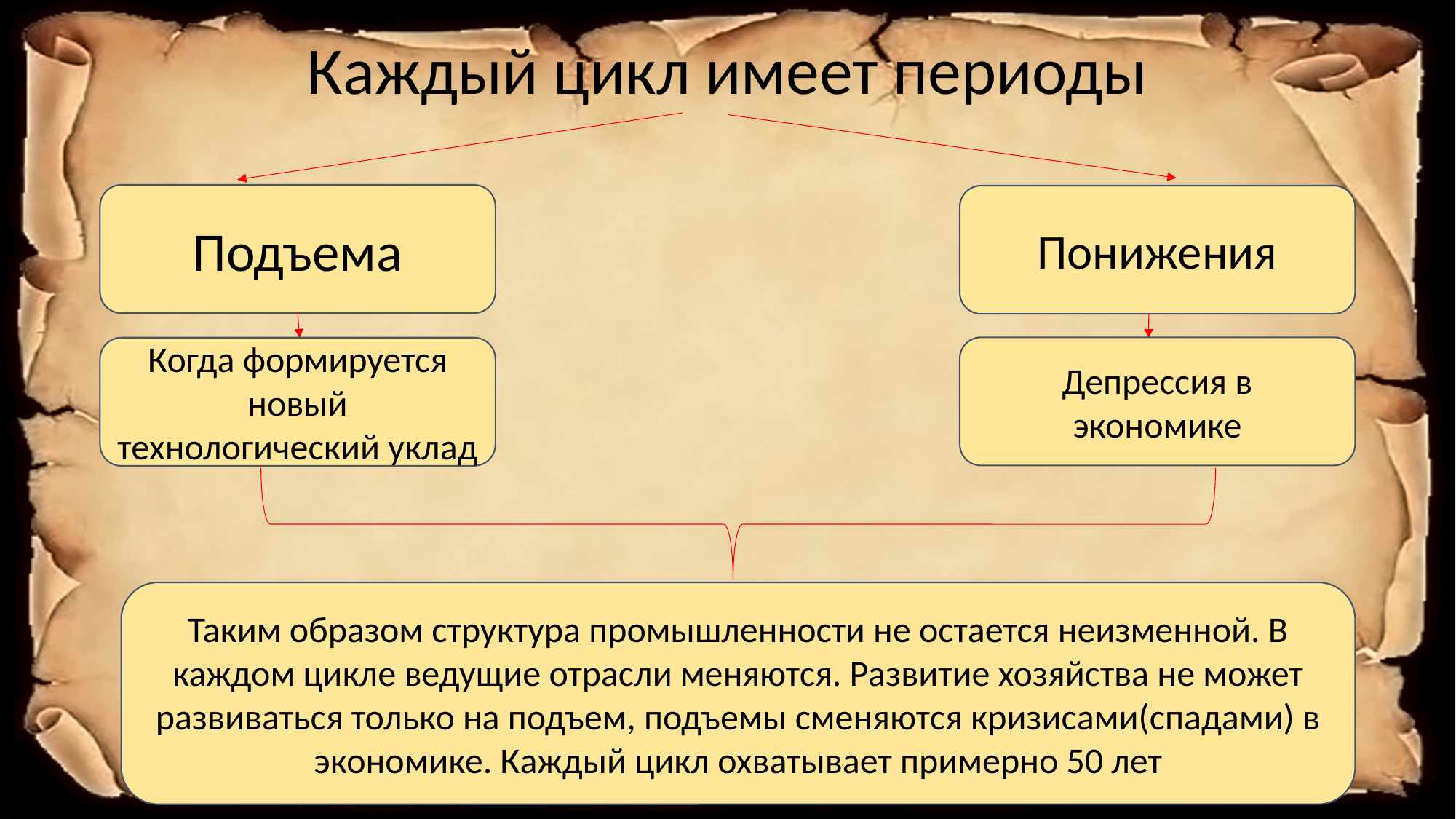

# Каждый цикл имеет периоды

Подъема
Понижения
Депрессия в экономике
Когда формируется новый технологический уклад
Таким образом структура промышленности не остается неизменной. В каждом цикле ведущие отрасли меняются. Развитие хозяйства не может развиваться только на подъем, подъемы сменяются кризисами(спадами) в экономике. Каждый цикл охватывает примерно 50 лет